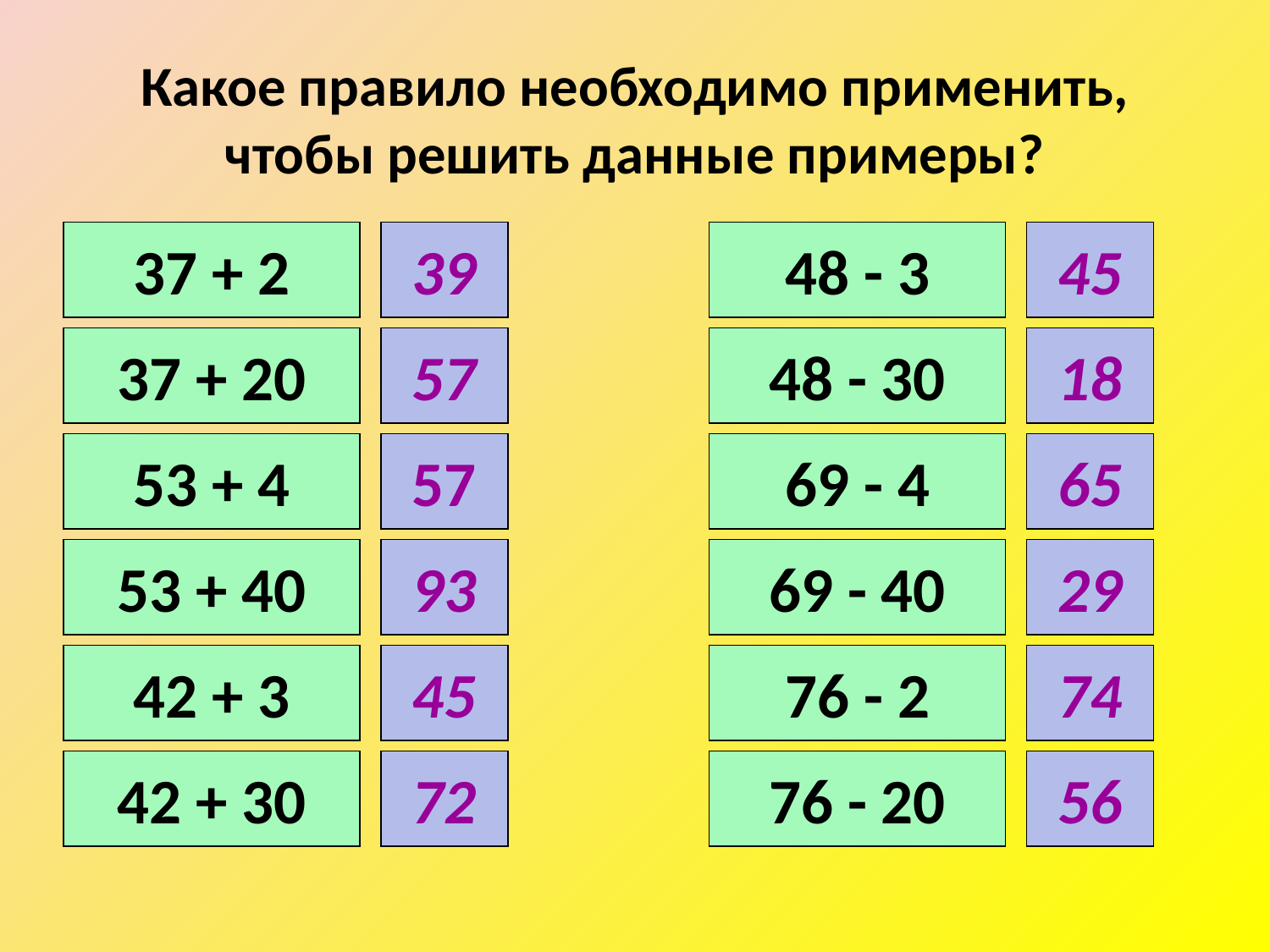

# Какое правило необходимо применить, чтобы решить данные примеры?

37 + 2
39
48 - 3
45
37 + 20
57
48 - 30
18
53 + 4
57
69 - 4
65
53 + 40
93
69 - 40
29
42 + 3
45
76 - 2
74
42 + 30
72
76 - 20
56